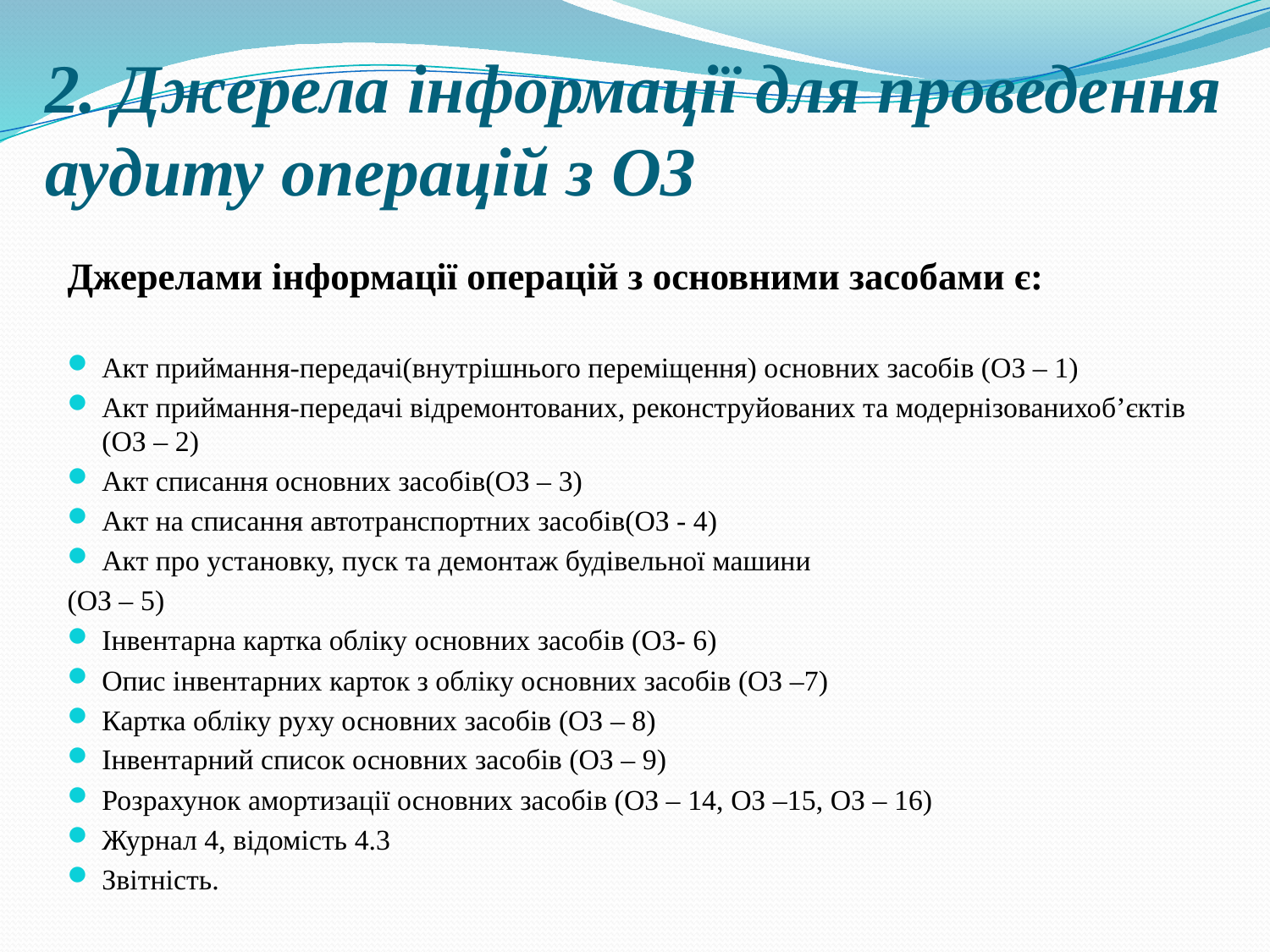

# 2. Джерела інформації для проведення аудиту операцій з ОЗ
Джерелами інформації операцій з основними засобами є:

Акт приймання-передачі(внутрішнього переміщення) основних засобів (ОЗ – 1)
Акт приймання-передачі відремонтованих, реконструйованих та модернізованихоб’єктів (ОЗ – 2)
Акт списання основних засобів(ОЗ – 3)
Акт на списання автотранспортних засобів(ОЗ - 4)
Акт про установку, пуск та демонтаж будівельної машини
(ОЗ – 5)
Інвентарна картка обліку основних засобів (ОЗ- 6)
Опис інвентарних карток з обліку основних засобів (ОЗ –7)
Картка обліку руху основних засобів (ОЗ – 8)
Інвентарний список основних засобів (ОЗ – 9)
Розрахунок амортизації основних засобів (ОЗ – 14, ОЗ –15, ОЗ – 16)
Журнал 4, відомість 4.3
Звітність.